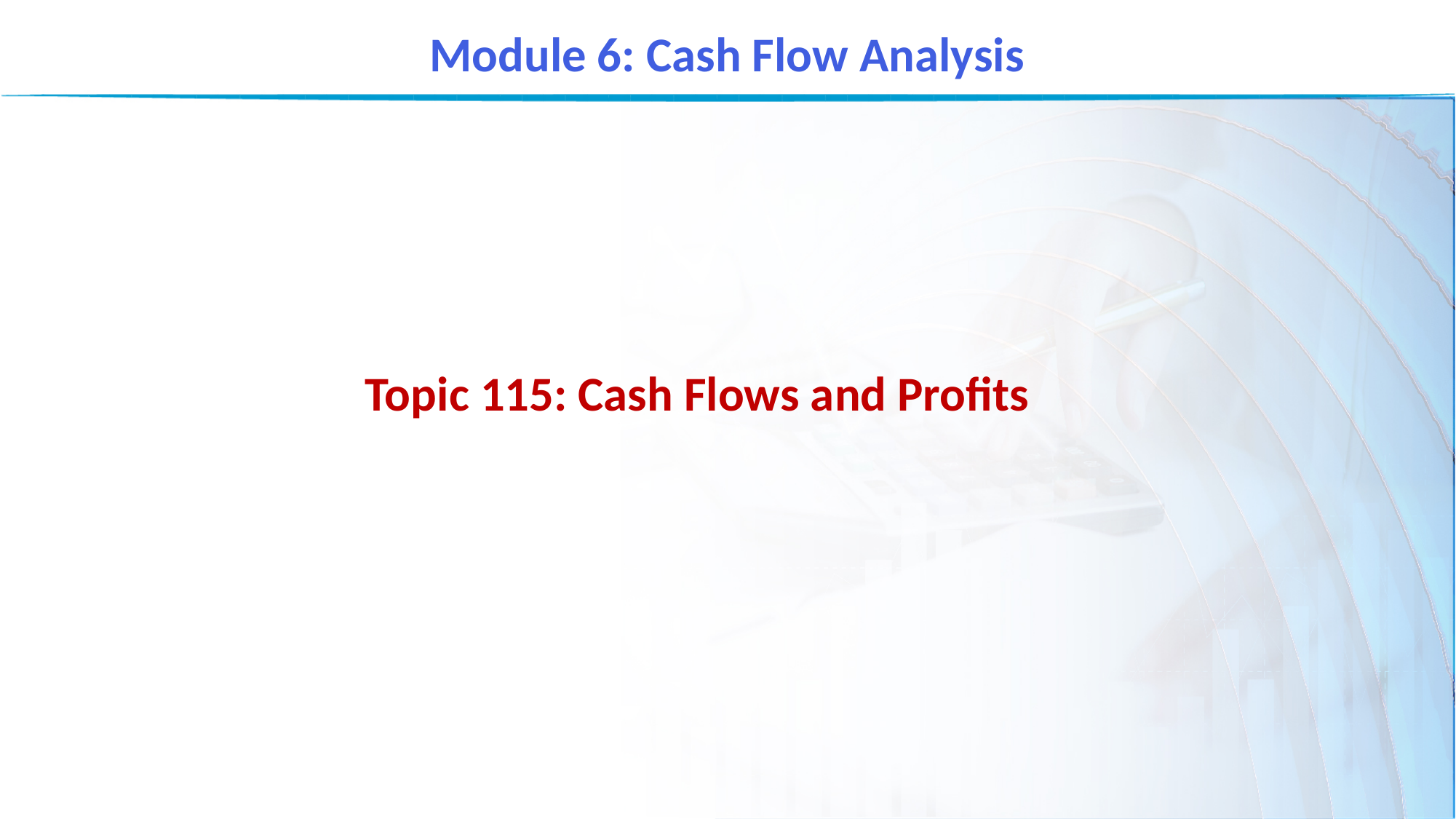

Module 6: Cash Flow Analysis
Topic 115: Cash Flows and Profits